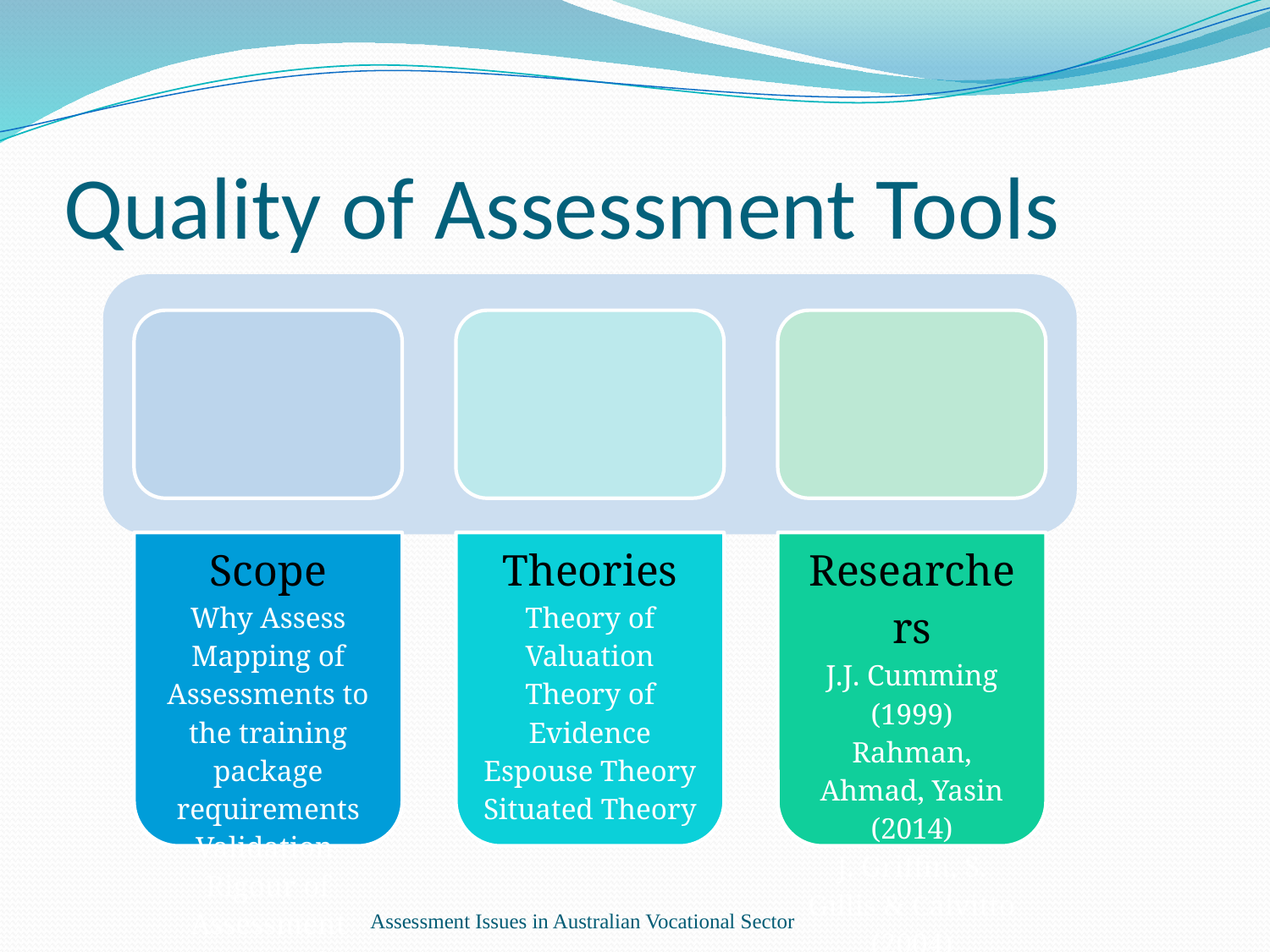

# Quality of Assessment Tools
Scope
Why Assess
Validation
Theories
Espouse Theory
Situated Theory
Researchers
Assessment Issues in Australian Vocational Sector